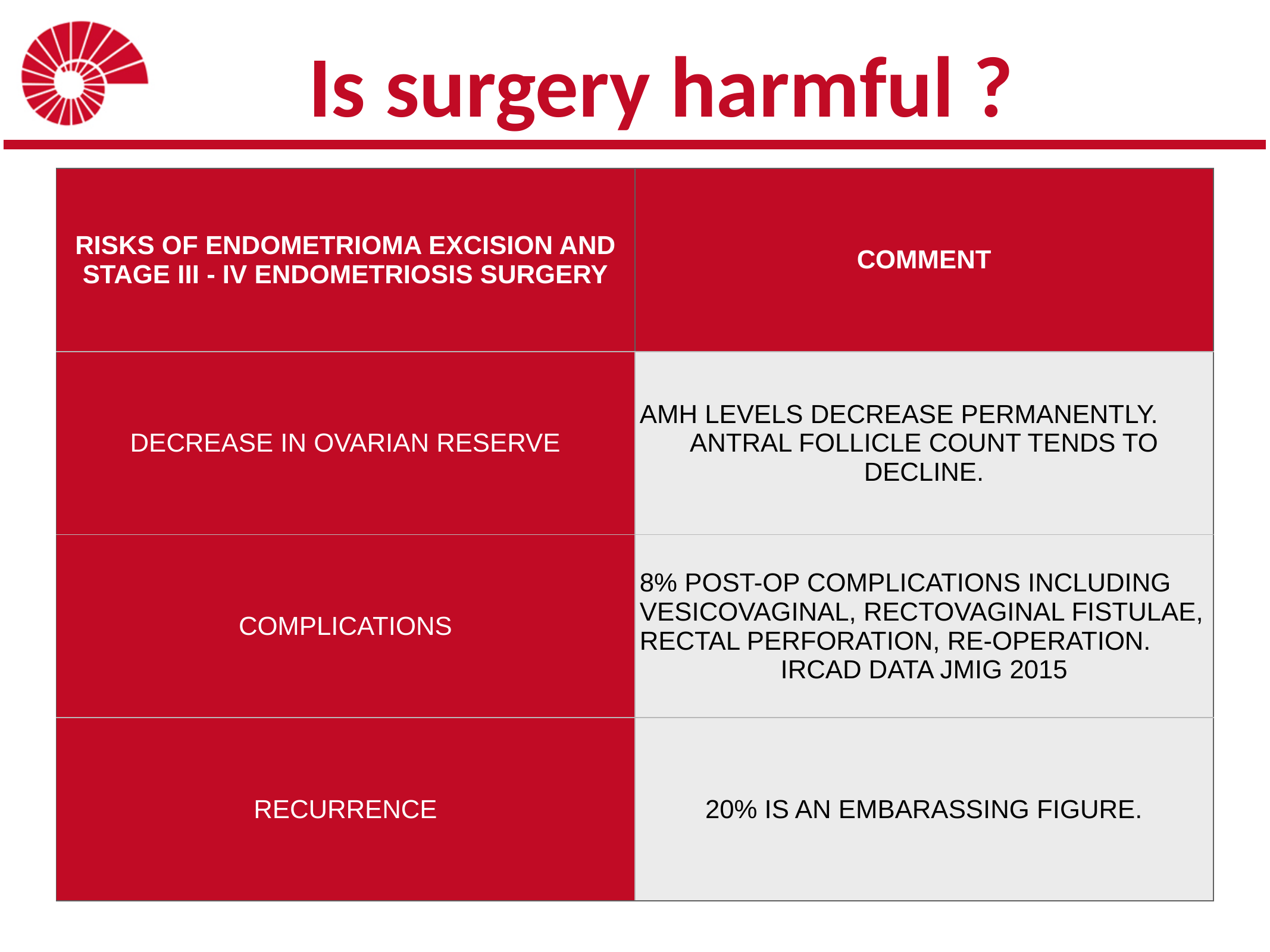

# Is surgery harmful ?
| RISKS OF ENDOMETRIOMA EXCISION AND STAGE III - IV ENDOMETRIOSIS SURGERY | COMMENT |
| --- | --- |
| DECREASE IN OVARIAN RESERVE | AMH LEVELS DECREASE PERMANENTLY. ANTRAL FOLLICLE COUNT TENDS TO DECLINE. |
| COMPLICATIONS | 8% POST-OP COMPLICATIONS INCLUDING VESICOVAGINAL, RECTOVAGINAL FISTULAE, RECTAL PERFORATION, RE-OPERATION. IRCAD DATA JMIG 2015 |
| RECURRENCE | 20% IS AN EMBARASSING FIGURE. |